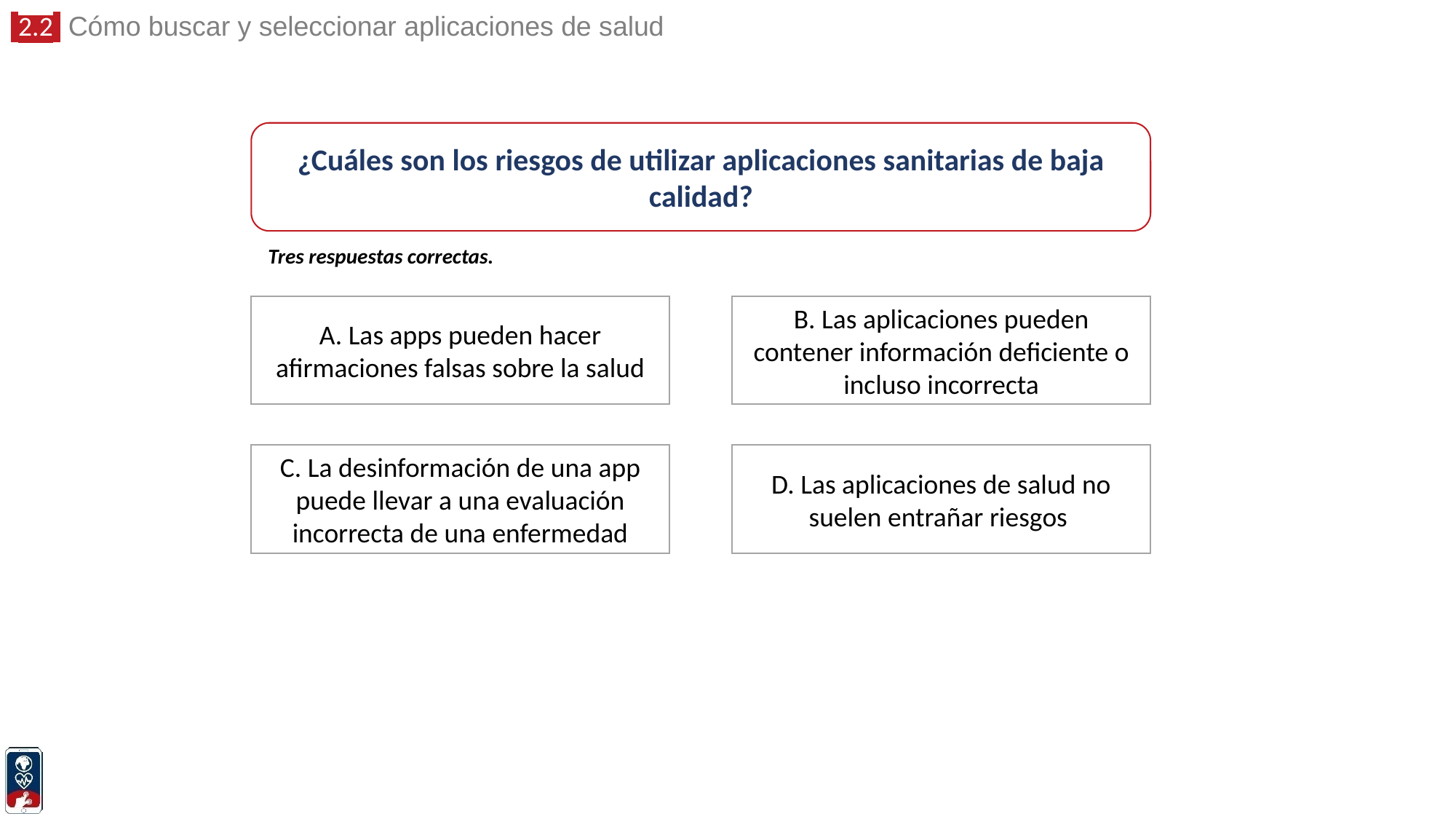

¿Cuáles son los riesgos de utilizar aplicaciones sanitarias de baja calidad?
Tres respuestas correctas.
B. Las aplicaciones pueden contener información deficiente o incluso incorrecta
A. Las apps pueden hacer afirmaciones falsas sobre la salud
C. La desinformación de una app puede llevar a una evaluación incorrecta de una enfermedad
D. Las aplicaciones de salud no suelen entrañar riesgos